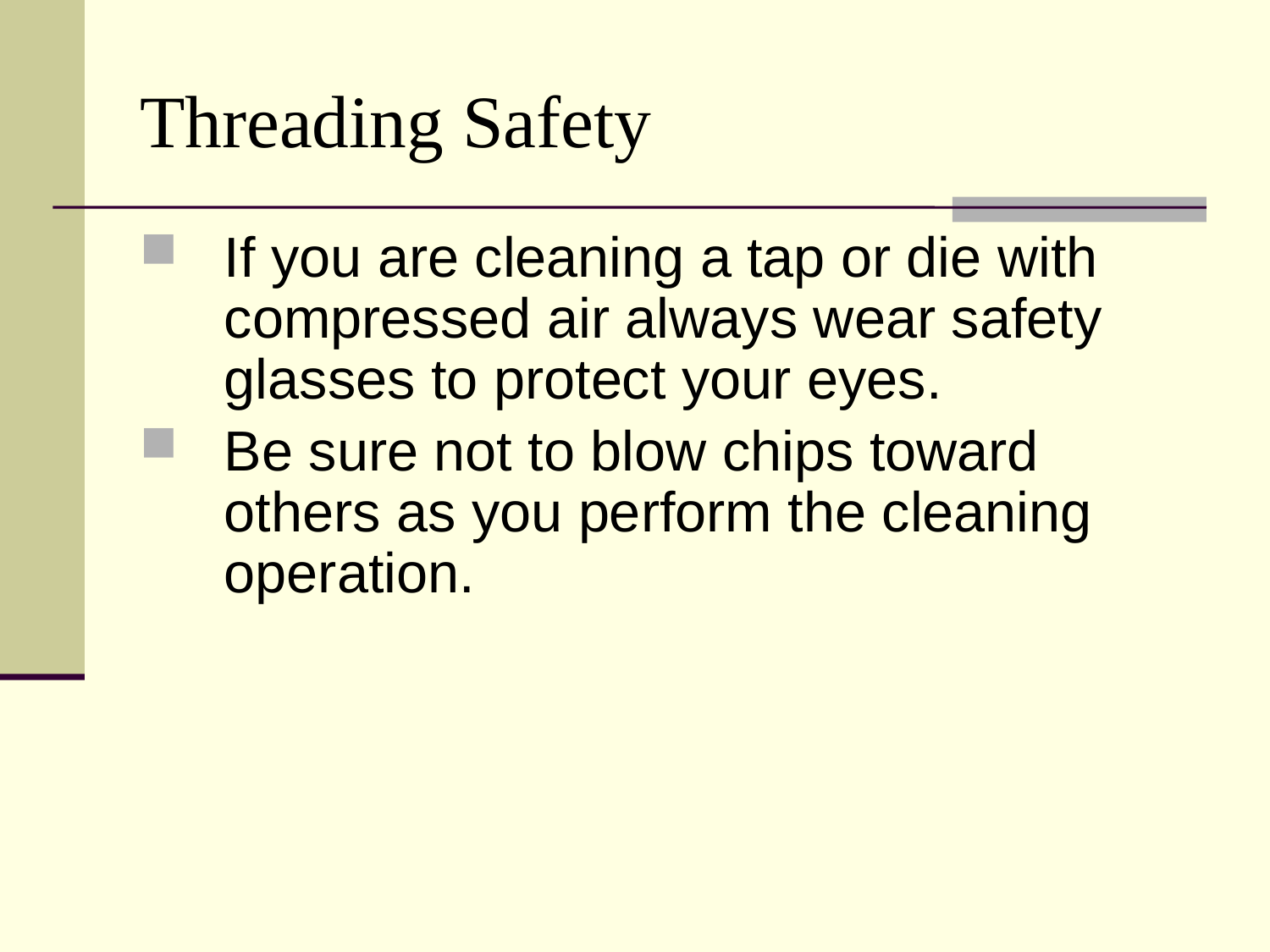

# Threading Safety
If you are cleaning a tap or die with compressed air always wear safety glasses to protect your eyes.
Be sure not to blow chips toward others as you perform the cleaning operation.